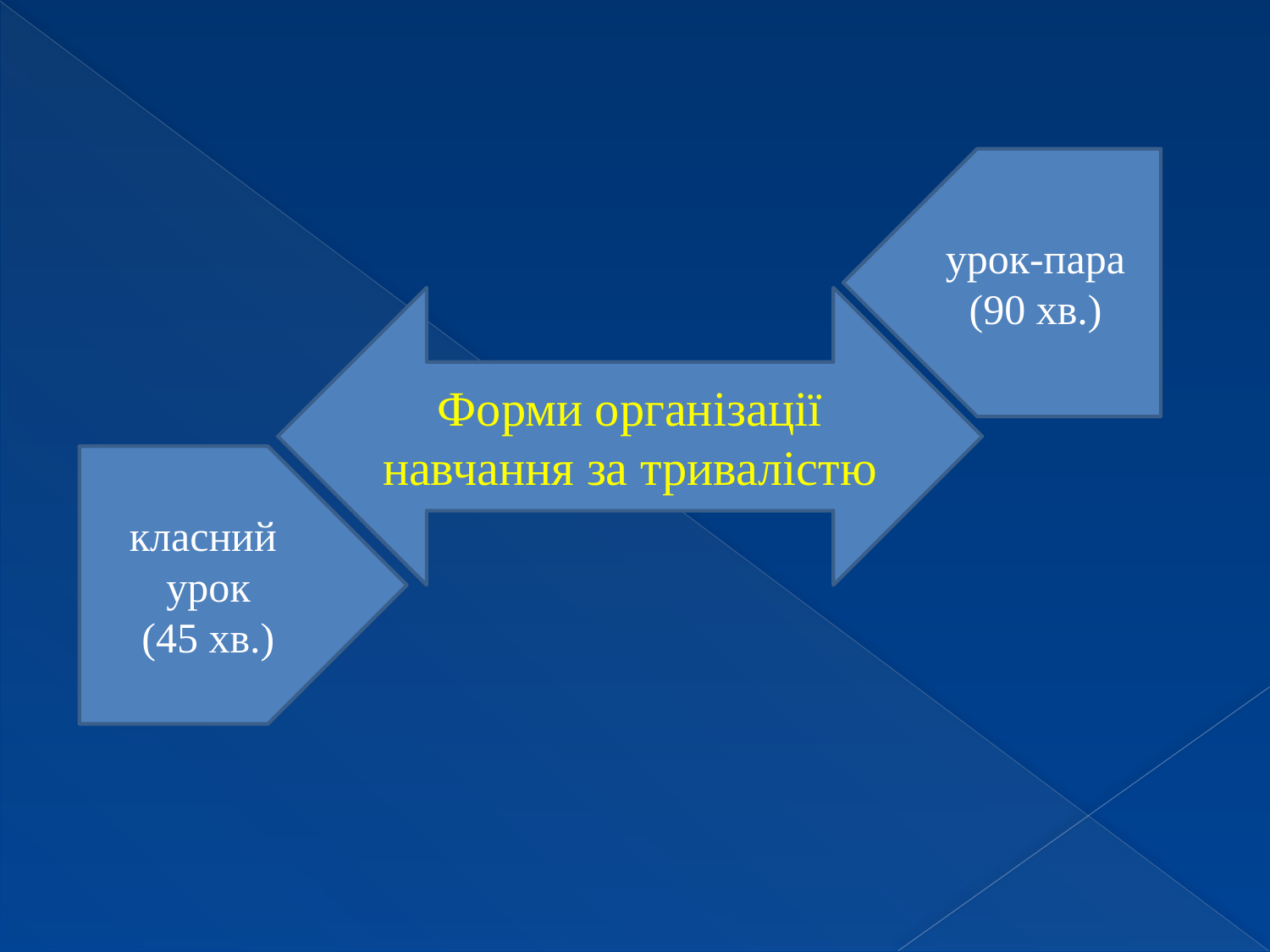

урок-пара
(90 хв.)
Форми організації навчання за тривалістю
класний  урок
(45 хв.)